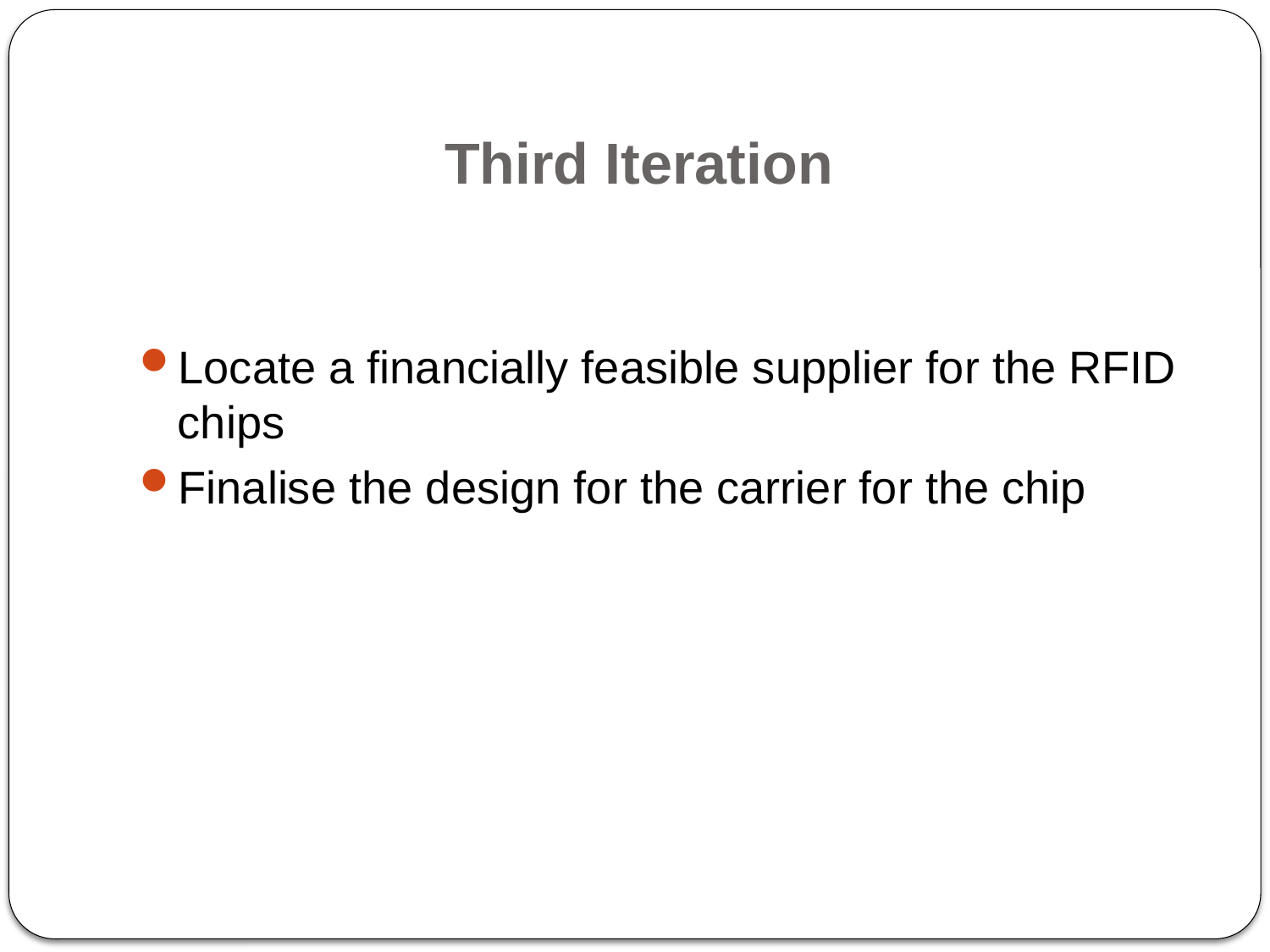

# Third Iteration

Locate a financially feasible supplier for the RFID chips
Finalise the design for the carrier for the chip